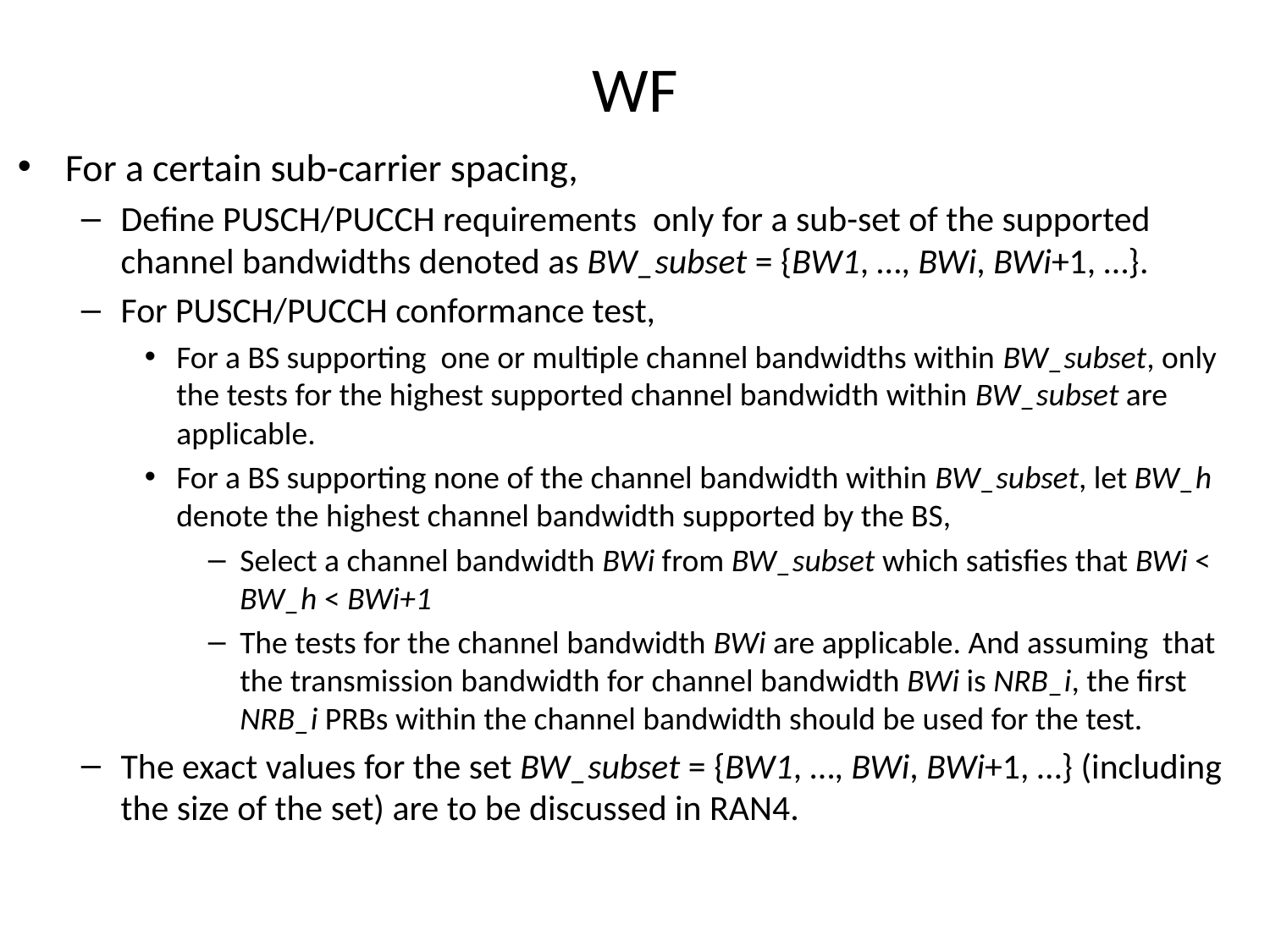

# WF
For a certain sub-carrier spacing,
Define PUSCH/PUCCH requirements  only for a sub-set of the supported channel bandwidths denoted as BW_subset = {BW1, …, BWi, BWi+1, …}.
For PUSCH/PUCCH conformance test,
For a BS supporting  one or multiple channel bandwidths within BW_subset, only the tests for the highest supported channel bandwidth within BW_subset are applicable.
For a BS supporting none of the channel bandwidth within BW_subset, let BW_h denote the highest channel bandwidth supported by the BS,
Select a channel bandwidth BWi from BW_subset which satisfies that BWi < BW_h < BWi+1
The tests for the channel bandwidth BWi are applicable. And assuming  that the transmission bandwidth for channel bandwidth BWi is NRB_i, the first NRB_i PRBs within the channel bandwidth should be used for the test.
The exact values for the set BW_subset = {BW1, …, BWi, BWi+1, …} (including the size of the set) are to be discussed in RAN4.